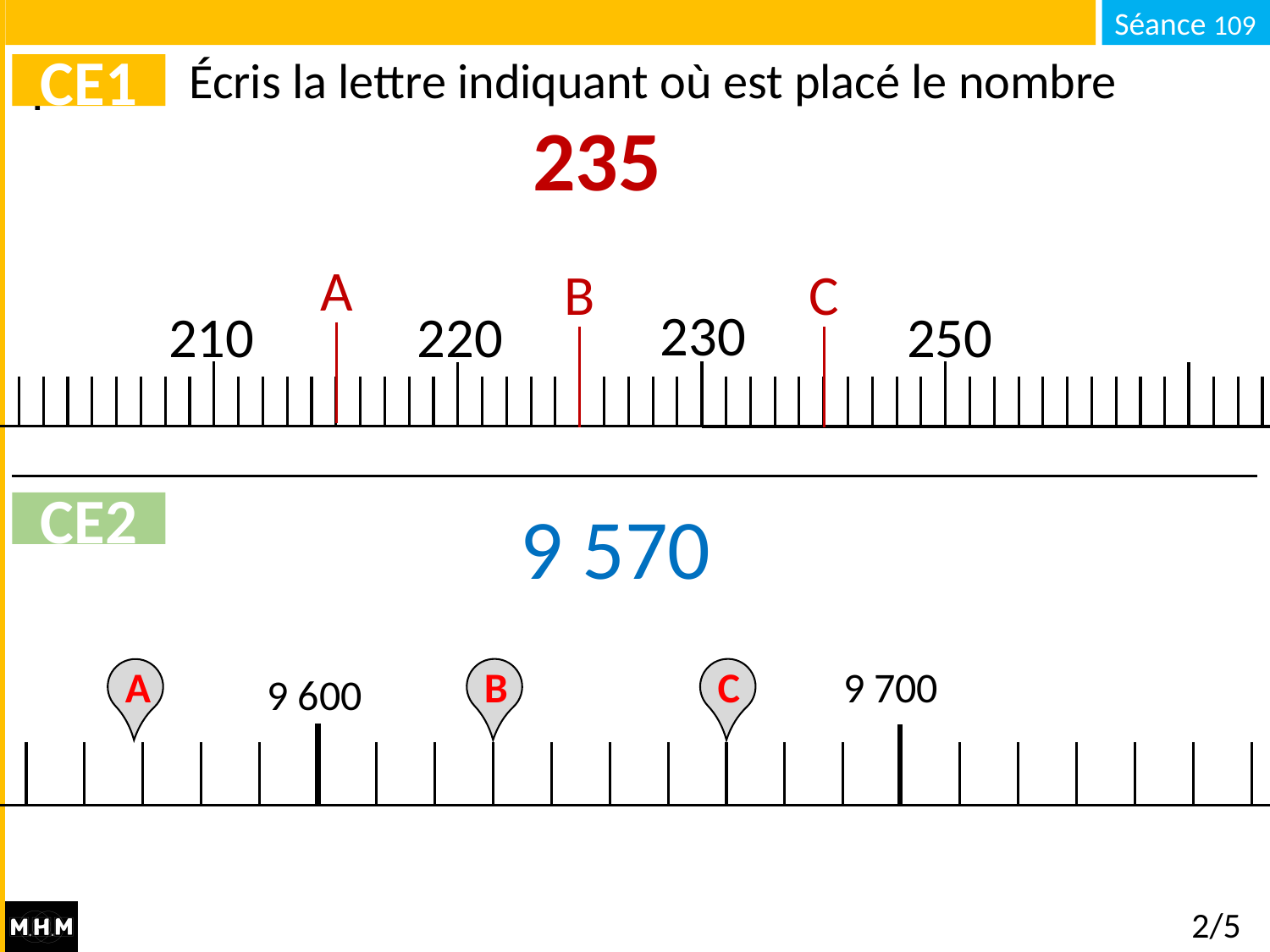

# Écris la lettre indiquant où est placé le nombre
CE1
235
A
B
C
230
250
210
220
9 570
CE2
B
C
9 700
A

 9 600
2/5